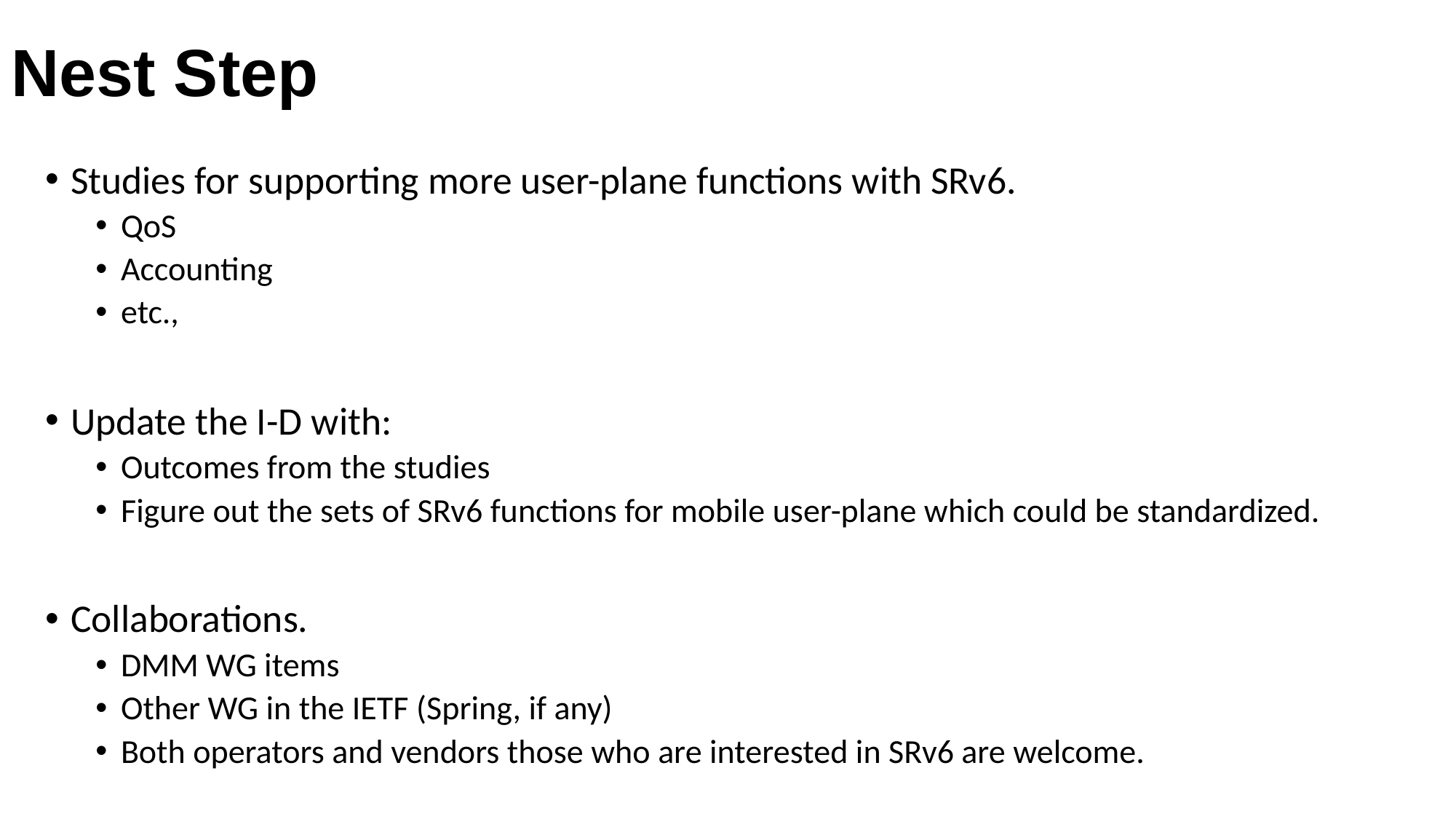

# Nest Step
Studies for supporting more user-plane functions with SRv6.
QoS
Accounting
etc.,

Update the I-D with:
Outcomes from the studies
Figure out the sets of SRv6 functions for mobile user-plane which could be standardized.

Collaborations.
DMM WG items
Other WG in the IETF (Spring, if any)
Both operators and vendors those who are interested in SRv6 are welcome.